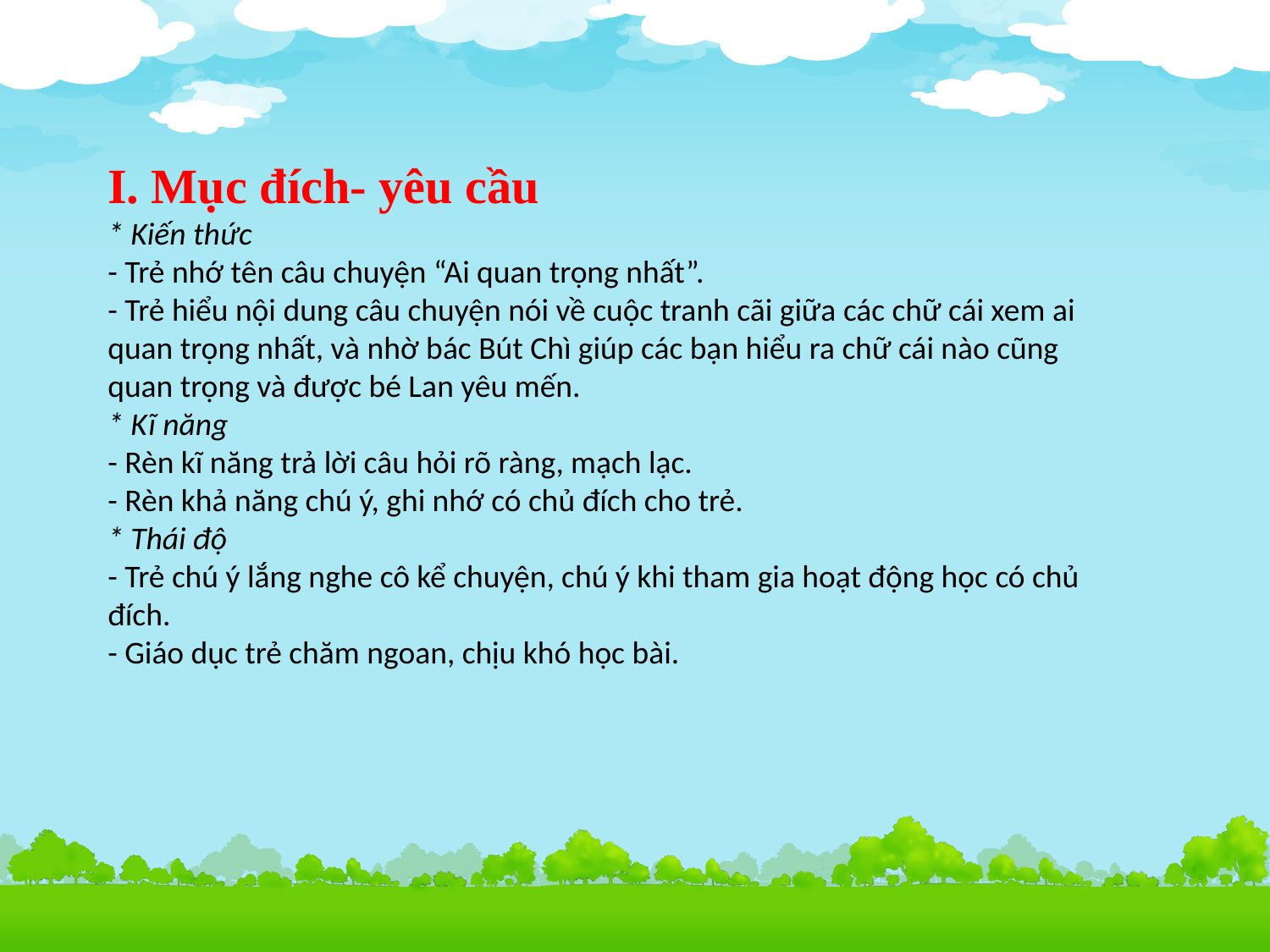

I. Mục đích- yêu cầu
* Kiến thức
- Trẻ nhớ tên câu chuyện “Ai quan trọng nhất”.
- Trẻ hiểu nội dung câu chuyện nói về cuộc tranh cãi giữa các chữ cái xem ai quan trọng nhất, và nhờ bác Bút Chì giúp các bạn hiểu ra chữ cái nào cũng quan trọng và được bé Lan yêu mến.
* Kĩ năng
- Rèn kĩ năng trả lời câu hỏi rõ ràng, mạch lạc.
- Rèn khả năng chú ý, ghi nhớ có chủ đích cho trẻ.
* Thái độ
- Trẻ chú ý lắng nghe cô kể chuyện, chú ý khi tham gia hoạt động học có chủ đích.
- Giáo dục trẻ chăm ngoan, chịu khó học bài.